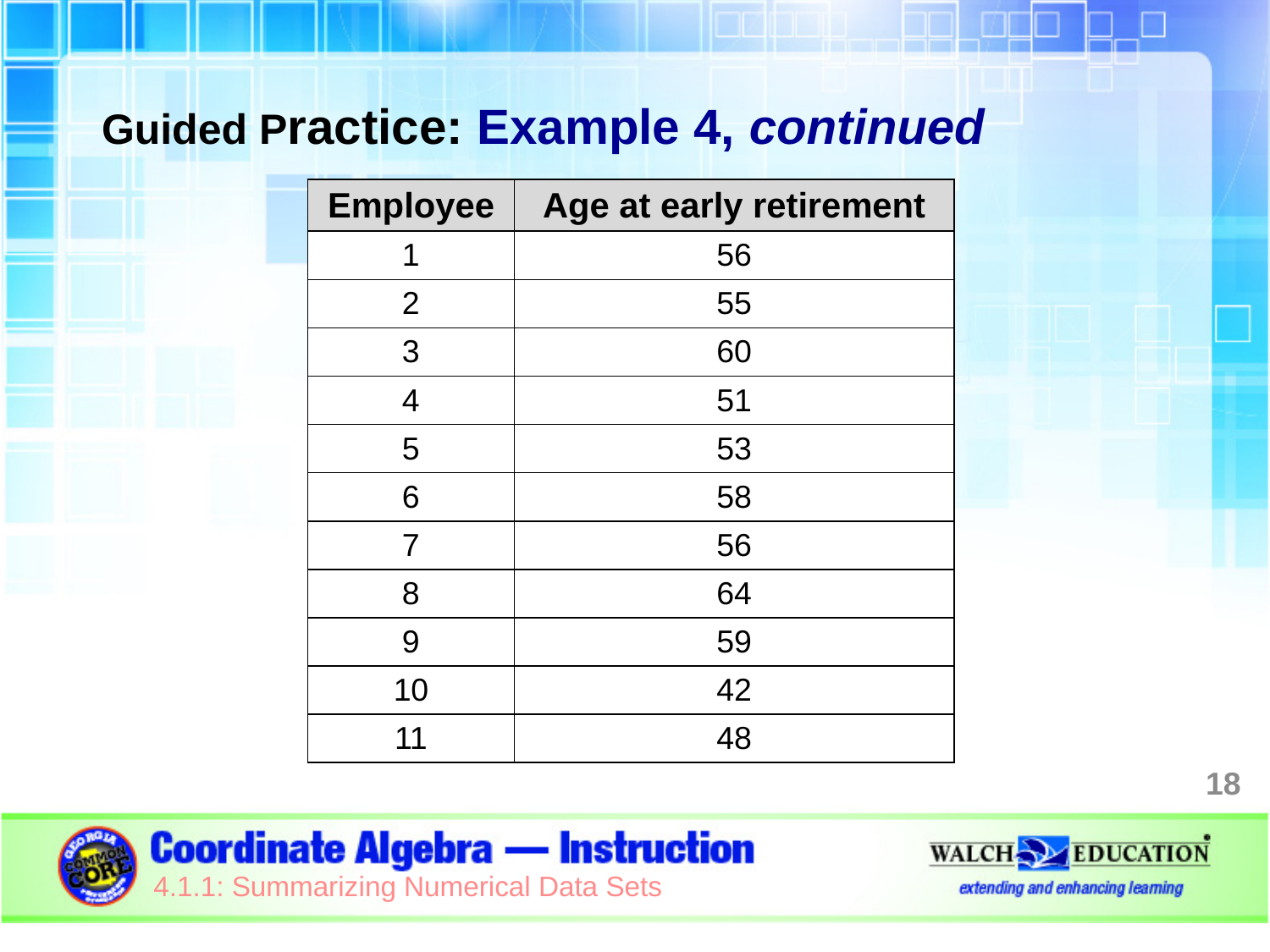

Guided Practice: Example 4, continued

| Employee | Age at early retirement |
| --- | --- |
| 1 | 56 |
| 2 | 55 |
| 3 | 60 |
| 4 | 51 |
| 5 | 53 |
| 6 | 58 |
| 7 | 56 |
| 8 | 64 |
| 9 | 59 |
| 10 | 42 |
| 11 | 48 |
18
4.1.1: Summarizing Numerical Data Sets